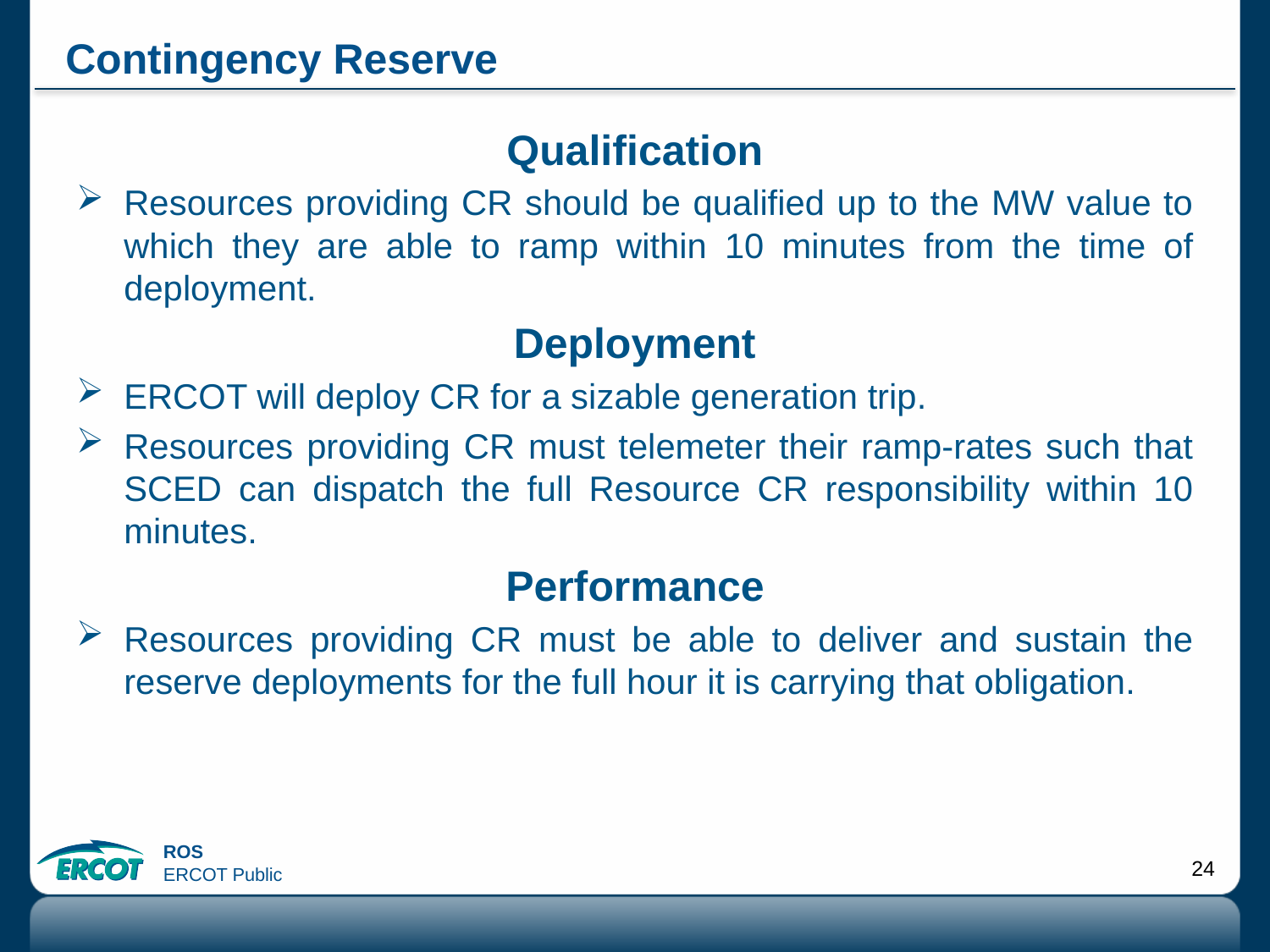

# Contingency Reserve
Qualification
Resources providing CR should be qualified up to the MW value to which they are able to ramp within 10 minutes from the time of deployment.
Deployment
ERCOT will deploy CR for a sizable generation trip.
Resources providing CR must telemeter their ramp-rates such that SCED can dispatch the full Resource CR responsibility within 10 minutes.
Performance
Resources providing CR must be able to deliver and sustain the reserve deployments for the full hour it is carrying that obligation.